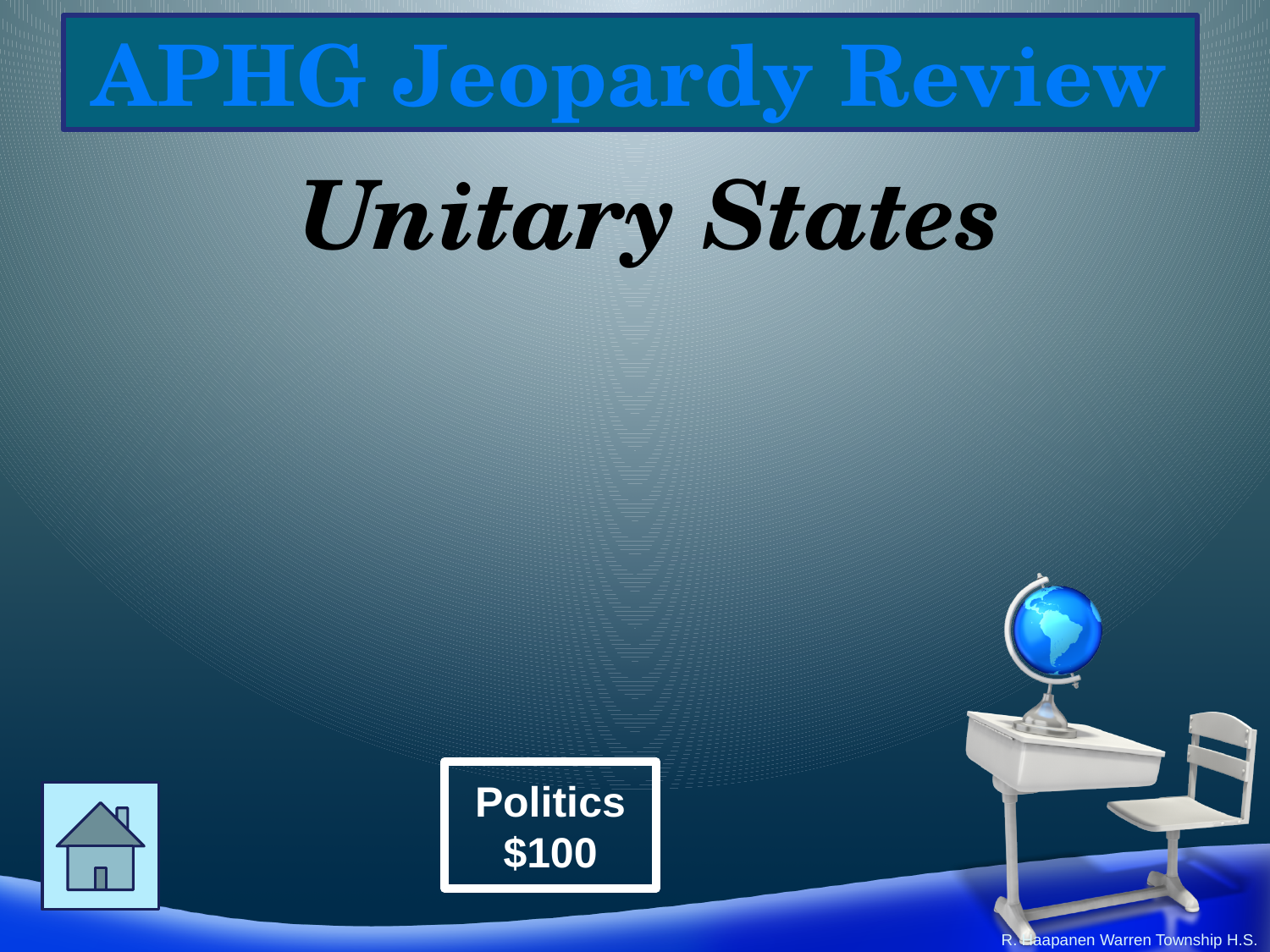

Unitary States
Politics
$100

R. Haapanen Warren Township H.S.